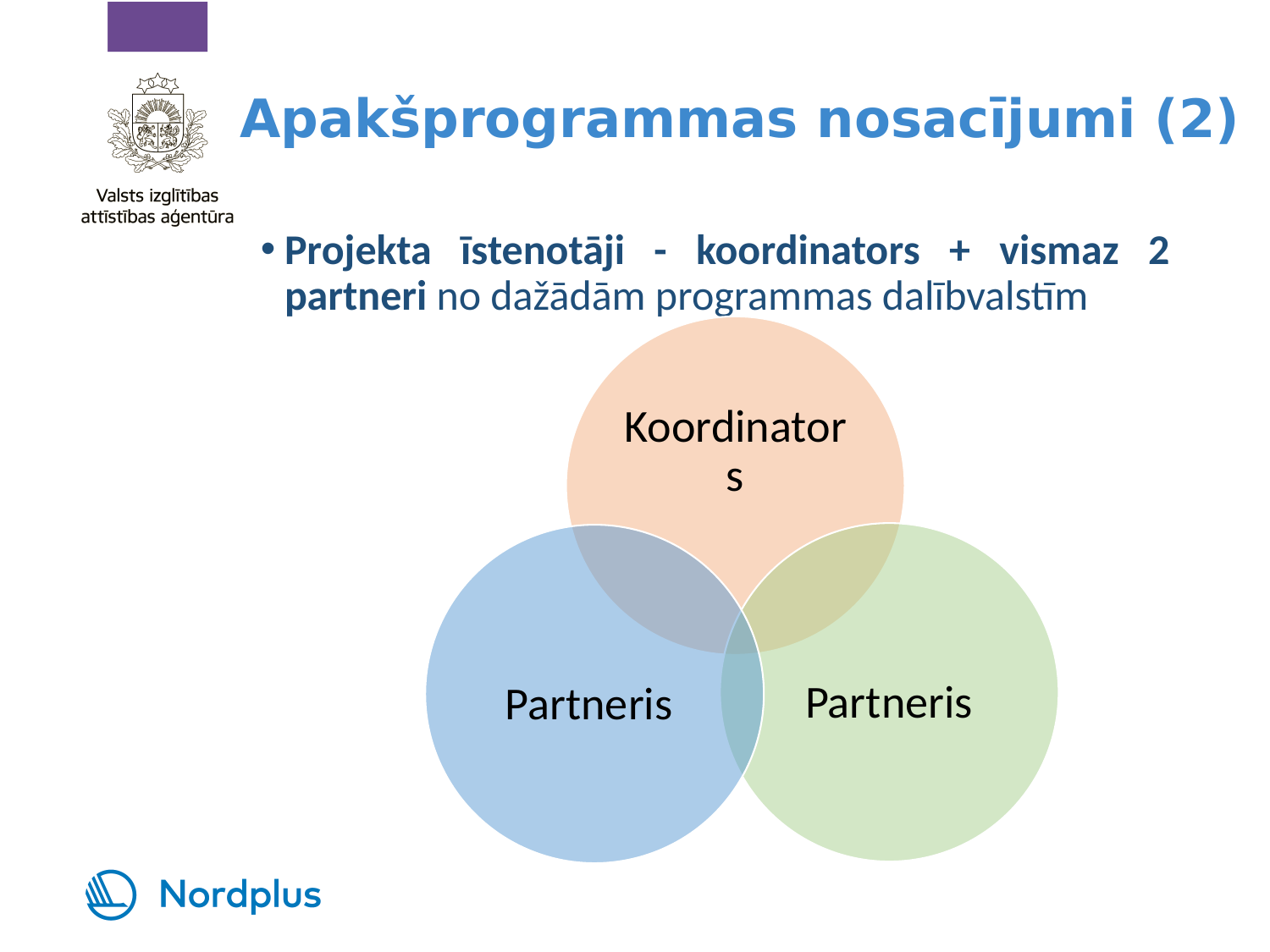

# Apakšprogrammas nosacījumi (2)
Projekta īstenotāji - koordinators + vismaz 2 partneri no dažādām programmas dalībvalstīm

Koordinators
Partneris
Partneris